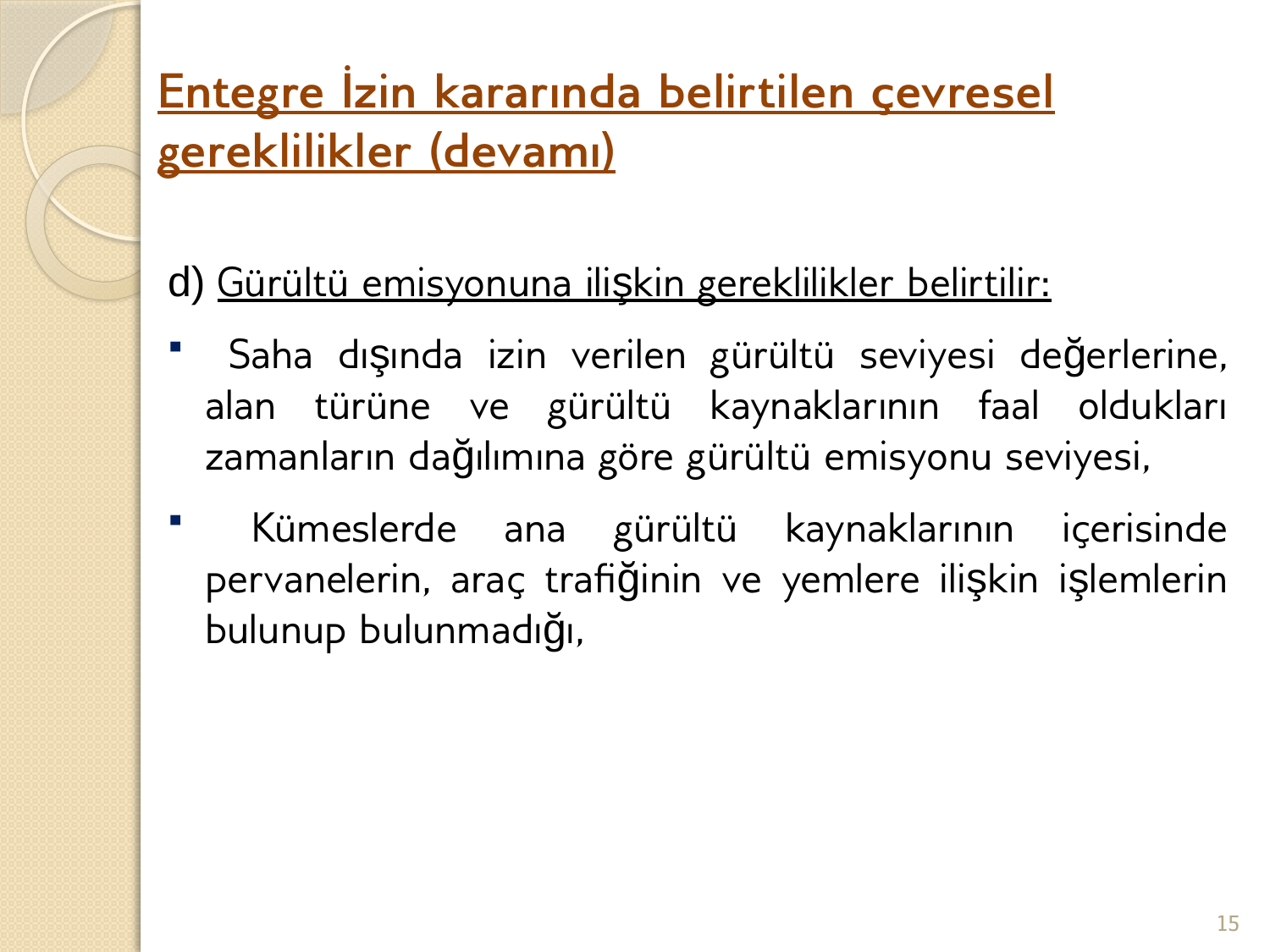

# Entegre İzin kararında belirtilen çevresel gereklilikler (devamı)

d) Gürültü emisyonuna ilişkin gereklilikler belirtilir:
 Saha dışında izin verilen gürültü seviyesi değerlerine, alan türüne ve gürültü kaynaklarının faal oldukları zamanların dağılımına göre gürültü emisyonu seviyesi,
 Kümeslerde ana gürültü kaynaklarının içerisinde pervanelerin, araç trafiğinin ve yemlere ilişkin işlemlerin bulunup bulunmadığı,

15